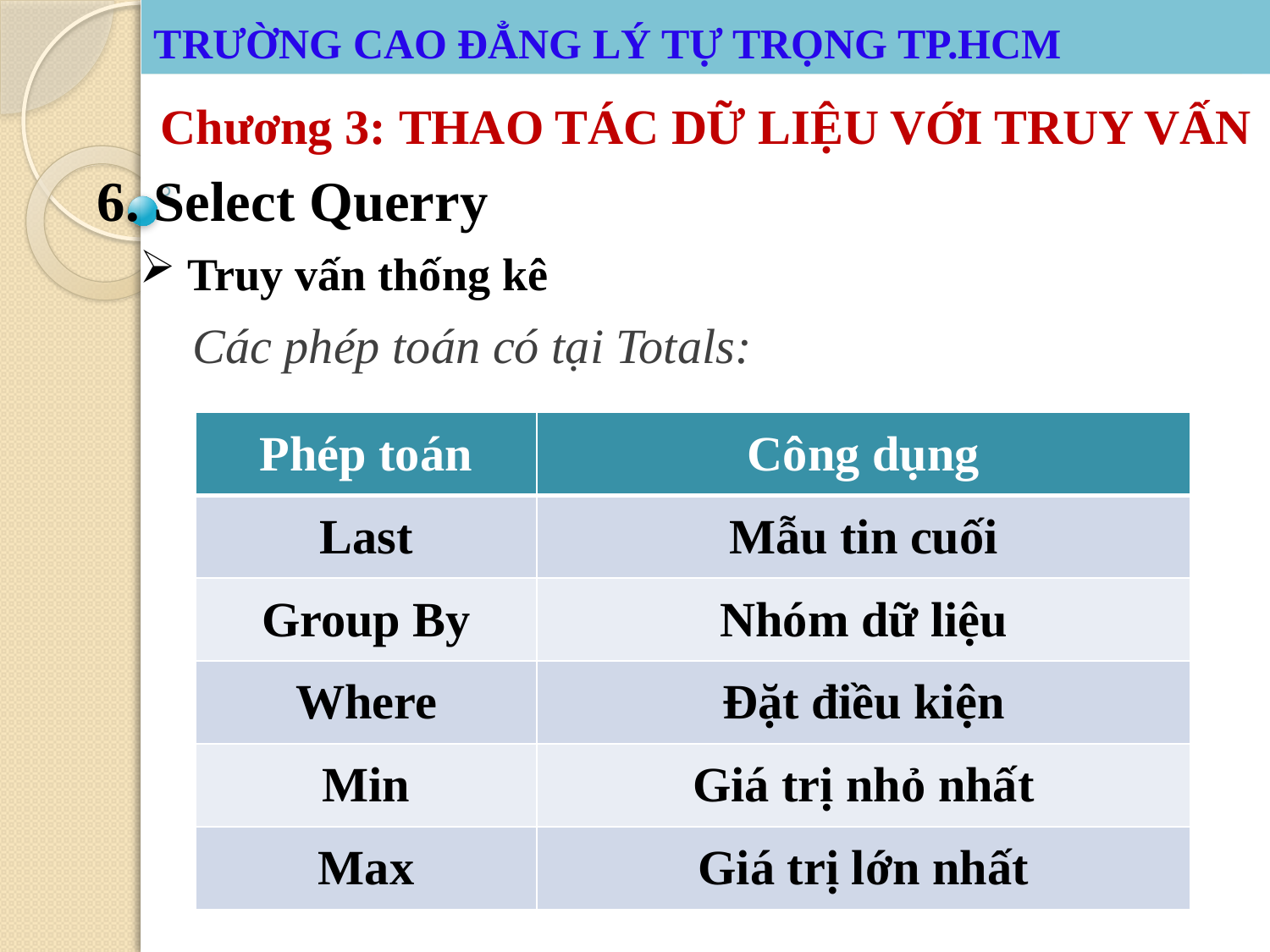

# TRƯỜNG CAO ĐẲNG LÝ TỰ TRỌNG TP.HCM
TRƯỜNG CAO ĐẲNG LÝ TỰ TRỌNG TP.HCM
Chương 3: THAO TÁC DỮ LIỆU VỚI TRUY VẤN
6. Select Querry
 Truy vấn thống kê
Các phép toán có tại Totals:
| Phép toán | Công dụng |
| --- | --- |
| Last | Mẫu tin cuối |
| Group By | Nhóm dữ liệu |
| Where | Đặt điều kiện |
| Min | Giá trị nhỏ nhất |
| Max | Giá trị lớn nhất |